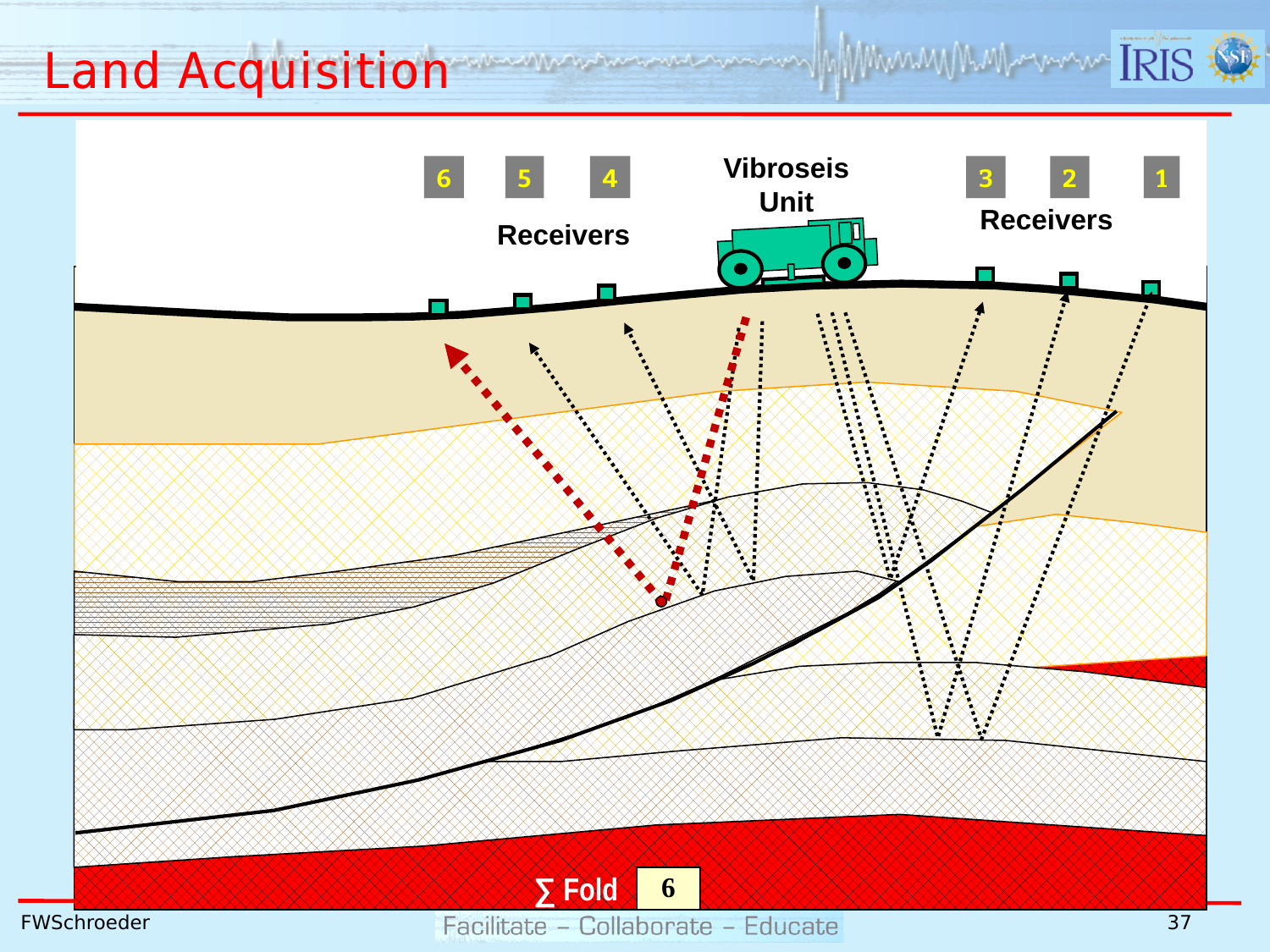

Land Acquisition

Vibroseis
Unit
6
5
4
3
2
1
Receivers
Receivers

∑ Fold
6